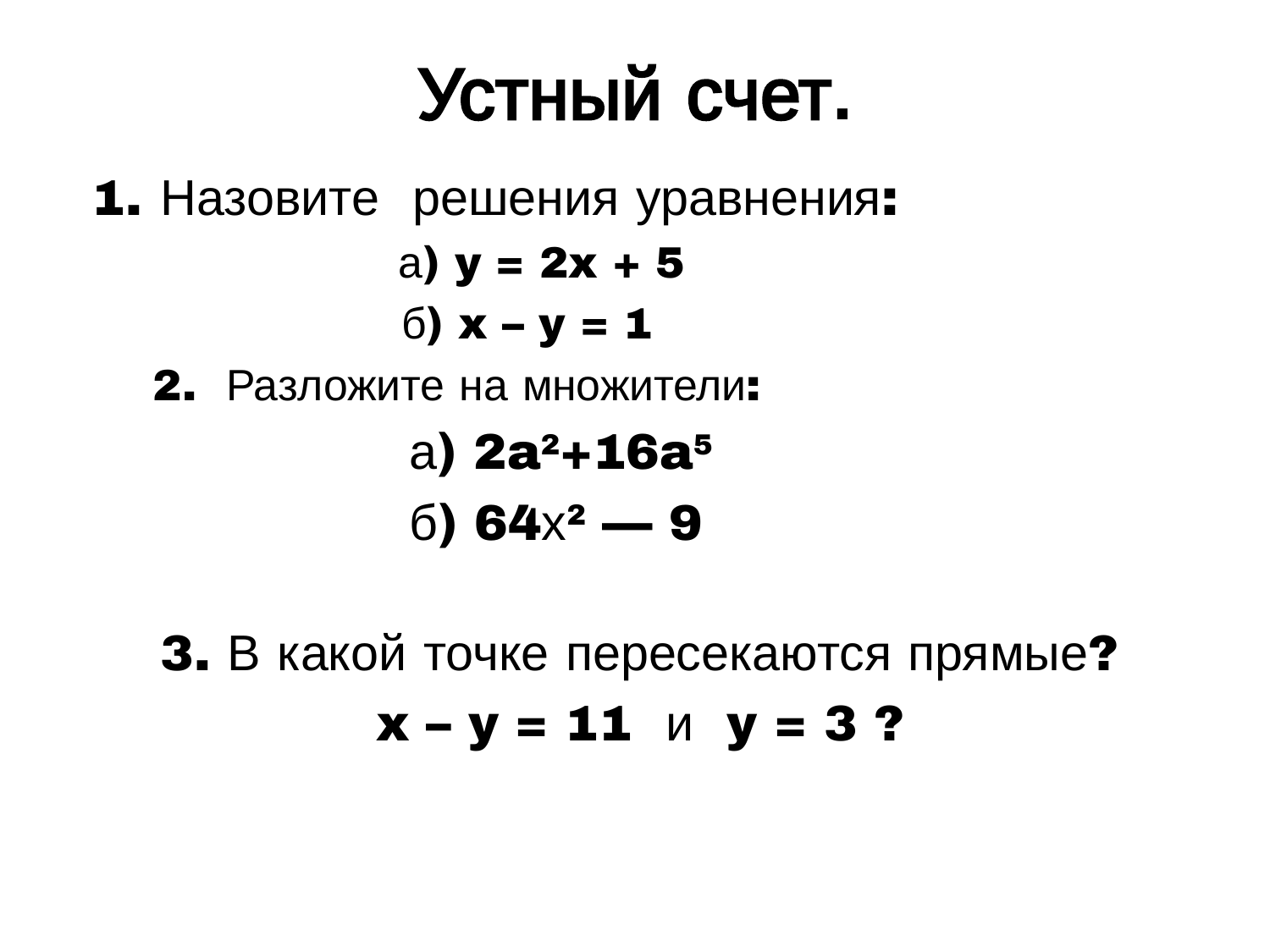

# Устный счет.

Назовите  решения уравнения:
                    а) y = 2x + 5
                 б) x – y = 1
2.  Разложите на множители:
                   а) 2a2+16a5
                   б) 64х2 — 9
3. В какой точке пересекаются прямые?
                 x – y = 11  и  y = 3 ?